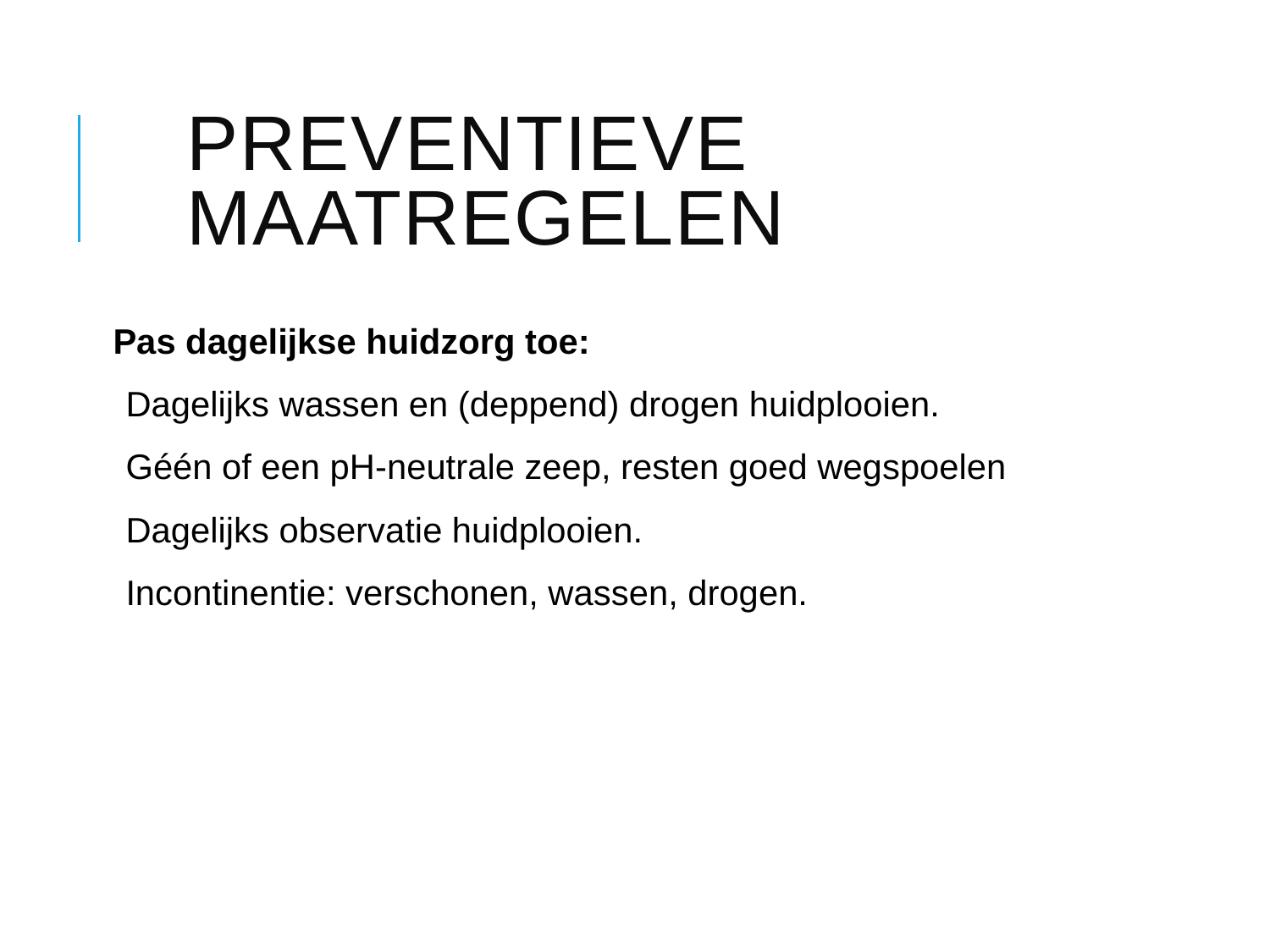

# Preventieve maatregelen
Pas dagelijkse huidzorg toe:
Dagelijks wassen en (deppend) drogen huidplooien.
Géén of een pH-neutrale zeep, resten goed wegspoelen
Dagelijks observatie huidplooien.
Incontinentie: verschonen, wassen, drogen.